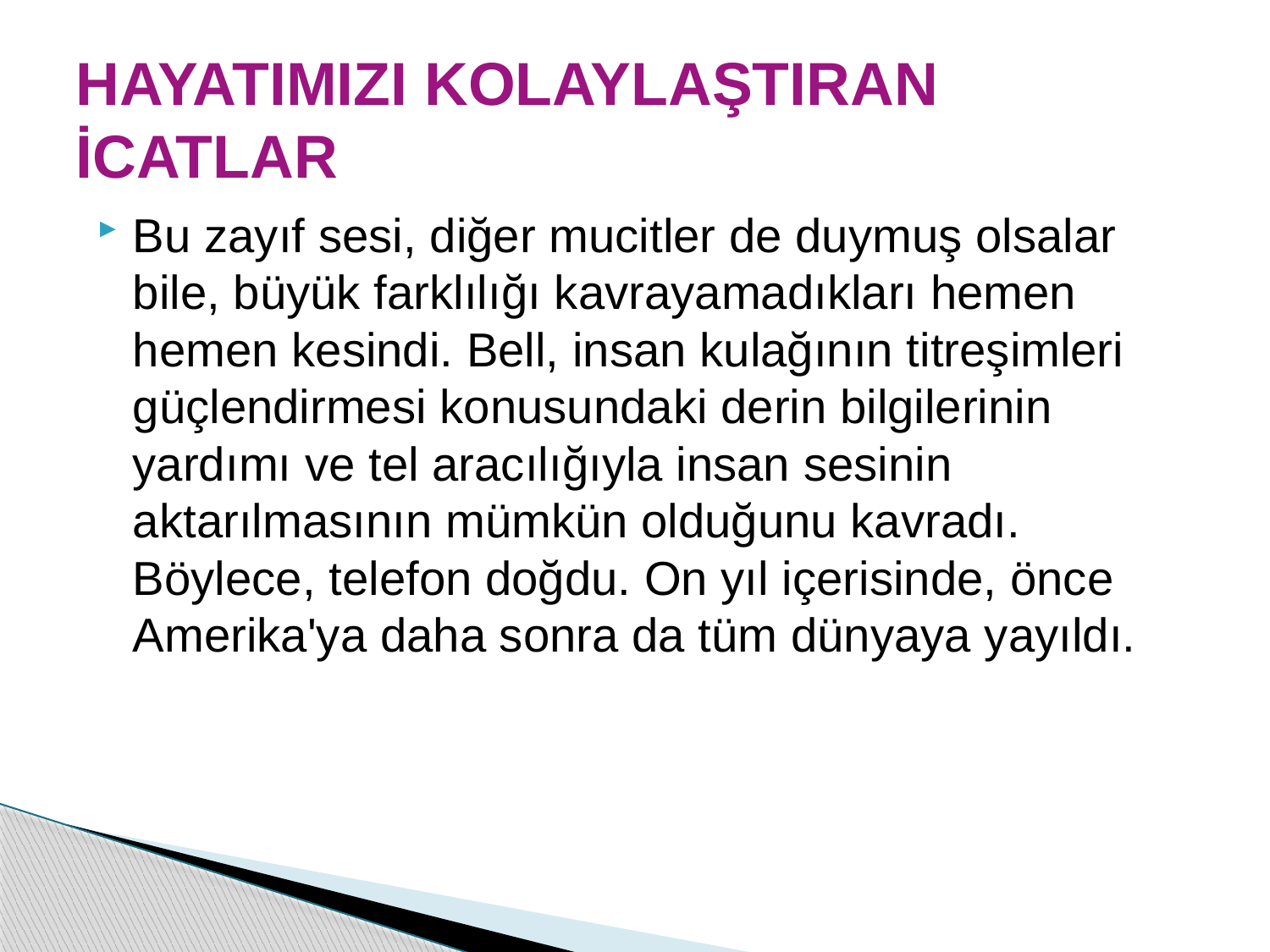

# HAYATIMIZI KOLAYLAŞTIRAN İCATLAR
Bu zayıf sesi, diğer mucitler de duymuş olsalar bile, büyük farklılığı kavrayamadıkları hemen hemen kesindi. Bell, insan kulağının titreşimleri güçlendirmesi konusundaki derin bilgilerinin yardımı ve tel aracılığıyla insan sesinin aktarılmasının mümkün olduğunu kavradı. Böylece, telefon doğdu. On yıl içerisinde, önce Amerika'ya daha sonra da tüm dünyaya yayıldı.